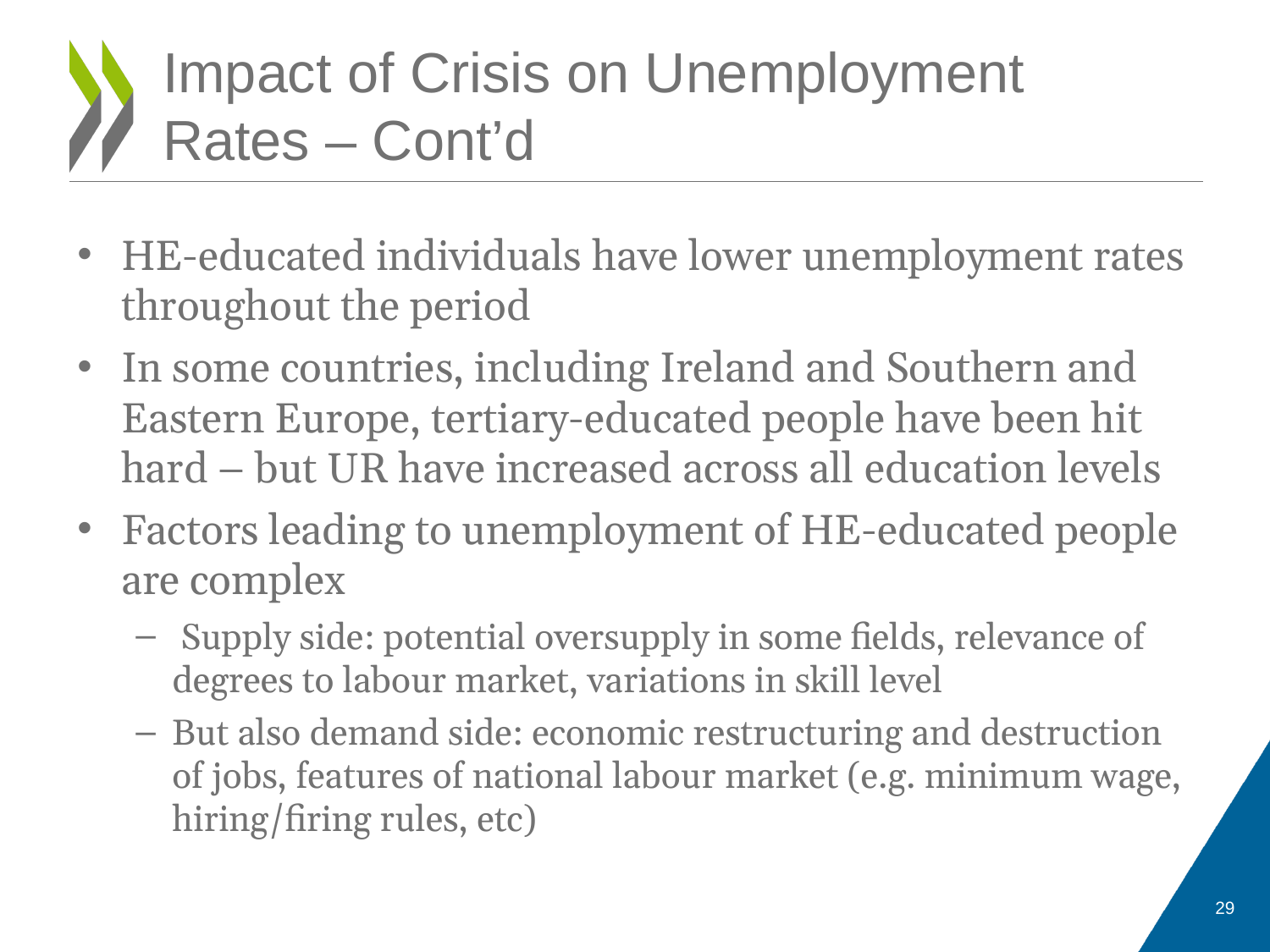

# Impact of Crisis on Unemployment Rates – Cont’d
HE-educated individuals have lower unemployment rates throughout the period
In some countries, including Ireland and Southern and Eastern Europe, tertiary-educated people have been hit hard – but UR have increased across all education levels
Factors leading to unemployment of HE-educated people are complex
 Supply side: potential oversupply in some fields, relevance of degrees to labour market, variations in skill level
But also demand side: economic restructuring and destruction of jobs, features of national labour market (e.g. minimum wage, hiring/firing rules, etc)
29